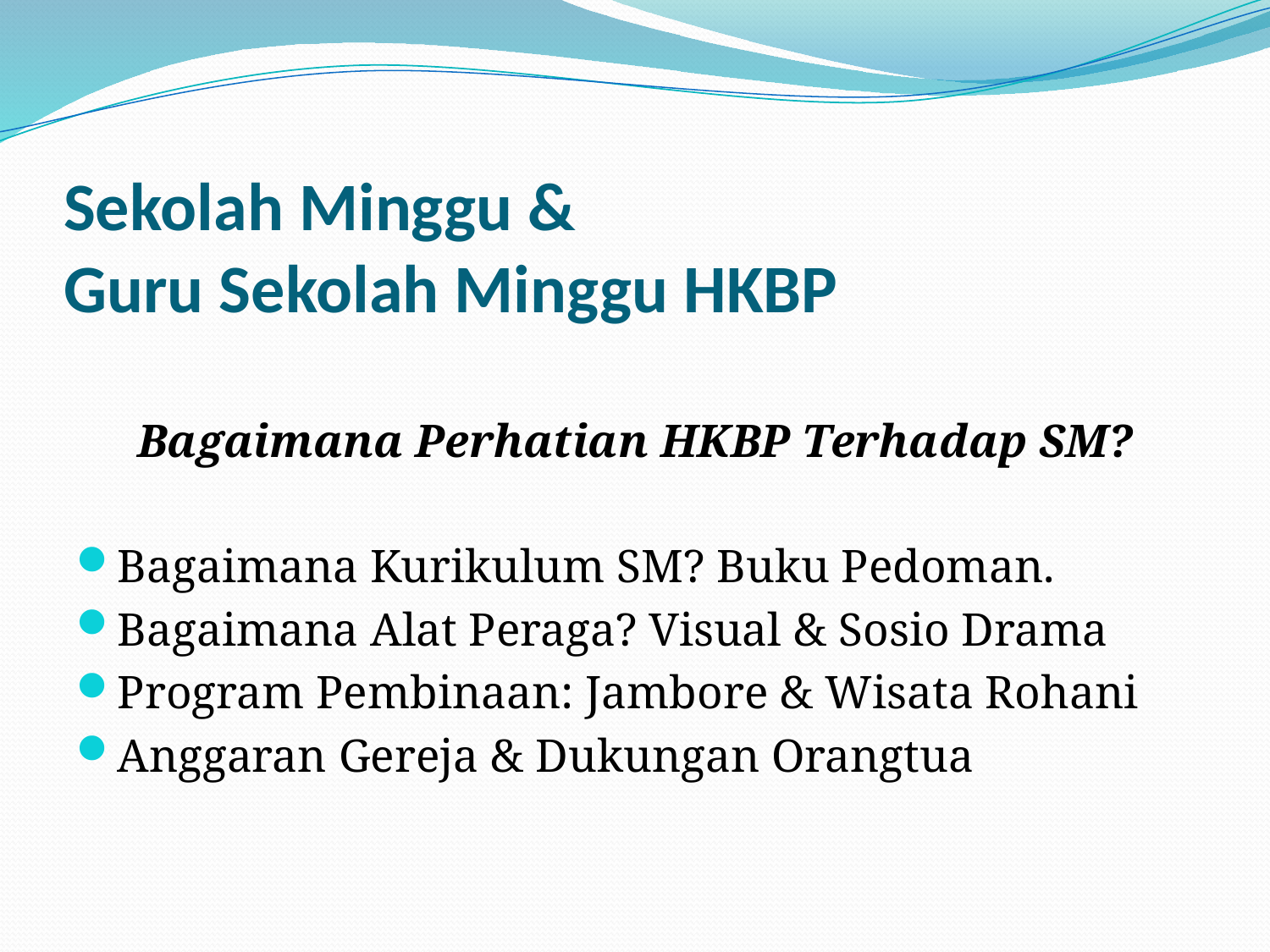

# Sekolah Minggu & Guru Sekolah Minggu HKBP
Bagaimana Perhatian HKBP Terhadap SM?

Bagaimana Kurikulum SM? Buku Pedoman.
Bagaimana Alat Peraga? Visual & Sosio Drama
Program Pembinaan: Jambore & Wisata Rohani
Anggaran Gereja & Dukungan Orangtua